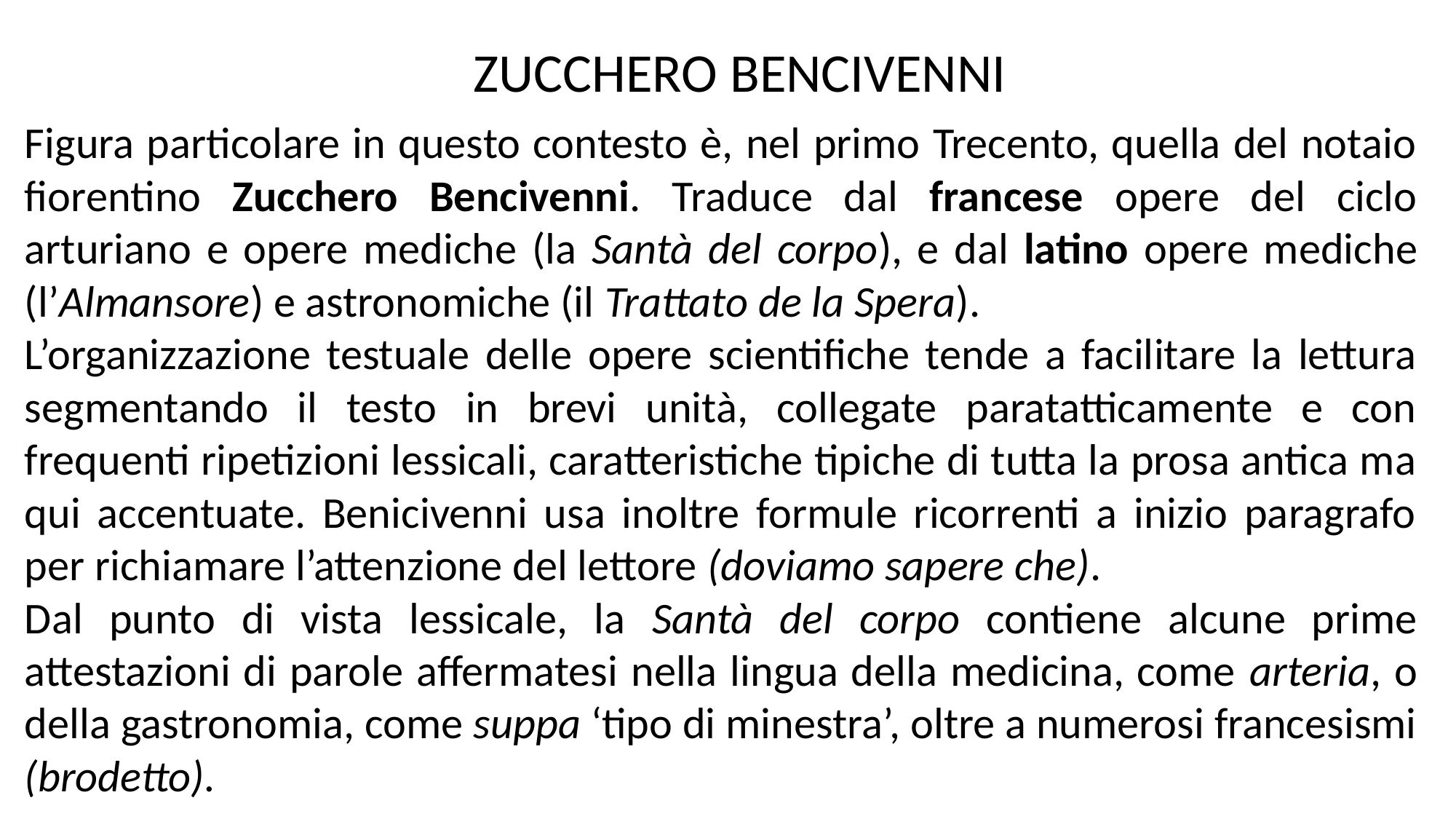

ZUCCHERO BENCIVENNI
Figura particolare in questo contesto è, nel primo Trecento, quella del notaio fiorentino Zucchero Bencivenni. Traduce dal francese opere del ciclo arturiano e opere mediche (la Santà del corpo), e dal latino opere mediche (l’Almansore) e astronomiche (il Trattato de la Spera).
L’organizzazione testuale delle opere scientifiche tende a facilitare la lettura segmentando il testo in brevi unità, collegate paratatticamente e con frequenti ripetizioni lessicali, caratteristiche tipiche di tutta la prosa antica ma qui accentuate. Benicivenni usa inoltre formule ricorrenti a inizio paragrafo per richiamare l’attenzione del lettore (doviamo sapere che).
Dal punto di vista lessicale, la Santà del corpo contiene alcune prime attestazioni di parole affermatesi nella lingua della medicina, come arteria, o della gastronomia, come suppa ‘tipo di minestra’, oltre a numerosi francesismi (brodetto).